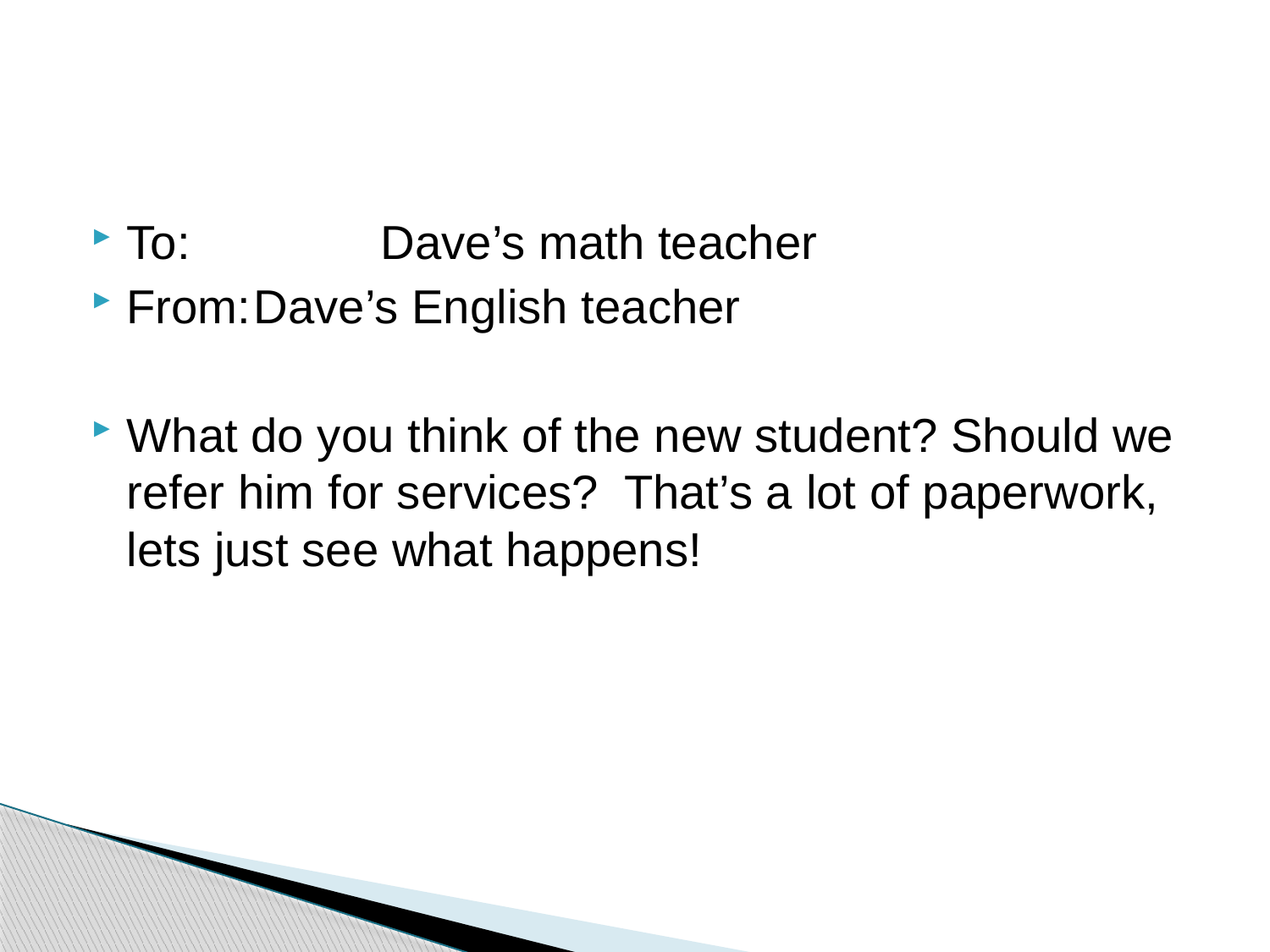

To:		Dave’s math teacher
From:	Dave’s English teacher

What do you think of the new student? Should we refer him for services?  That’s a lot of paperwork, lets just see what happens!